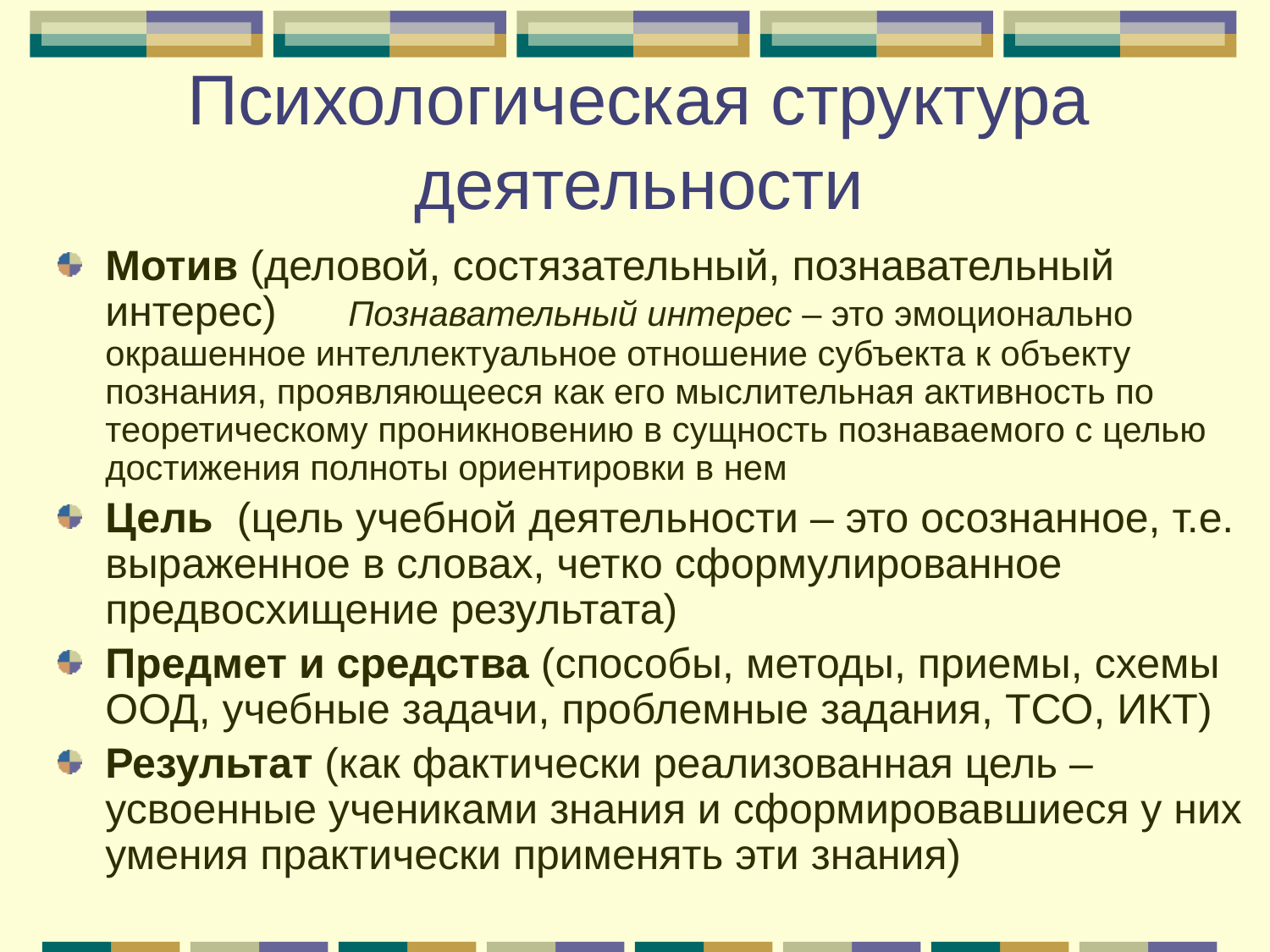

# Психологическая структура деятельности
Мотив (деловой, состязательный, познавательный интерес)      Познавательный интерес – это эмоционально окрашенное интеллектуальное отношение субъекта к объекту познания, проявляющееся как его мыслительная активность по теоретическому проникновению в сущность познаваемого с целью достижения полноты ориентировки в нем
Цель  (цель учебной деятельности – это осознанное, т.е. выраженное в словах, четко сформулированное предвосхищение результата)
Предмет и средства (способы, методы, приемы, схемы ООД, учебные задачи, проблемные задания, ТСО, ИКТ)
Результат (как фактически реализованная цель – усвоенные учениками знания и сформировавшиеся у них умения практически применять эти знания)